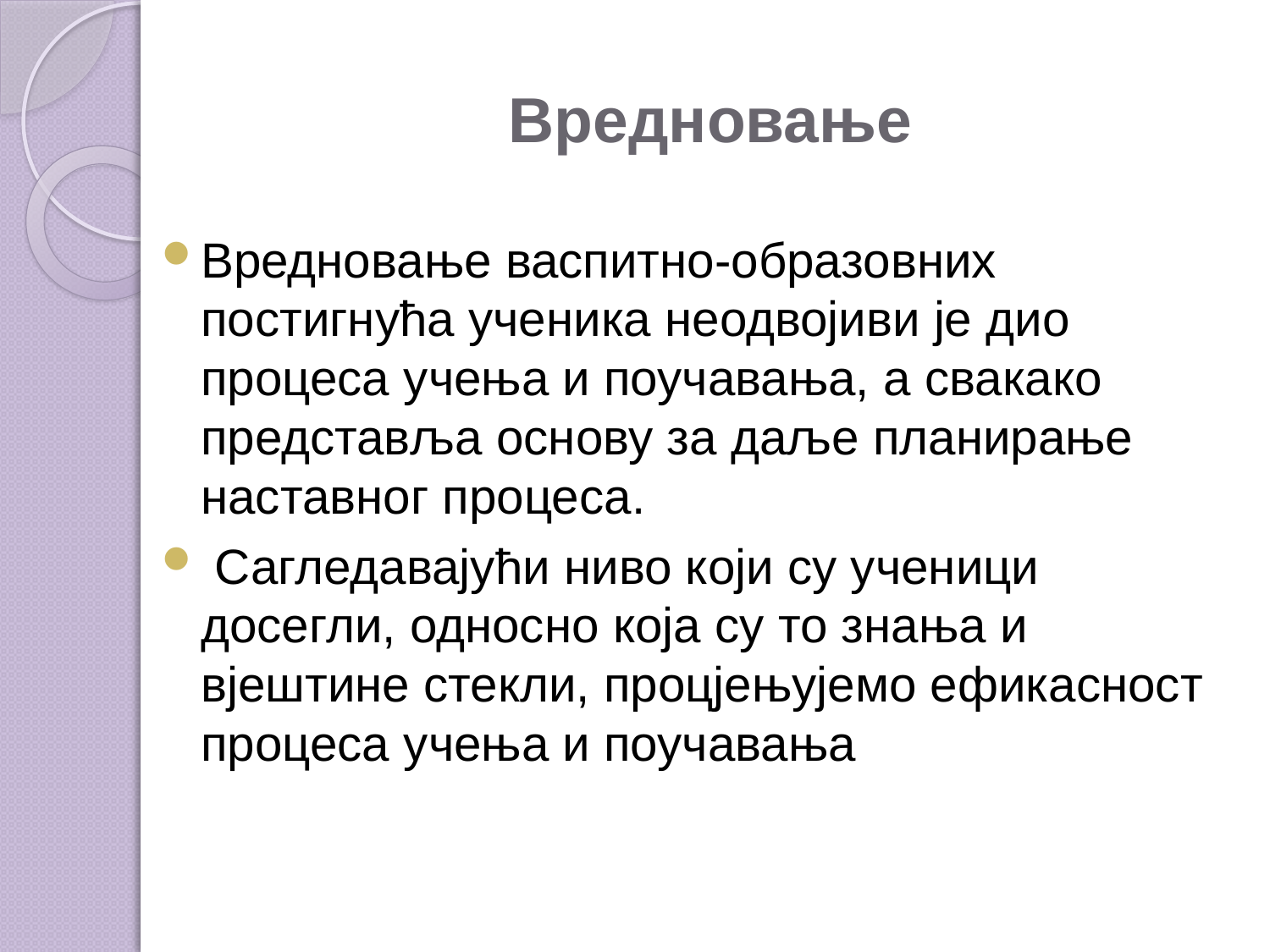

# Вредновање
Вредновање васпитно-образовних постигнућа ученика неодвојиви је дио процеса учења и поучавања, а свакако представља основу за даље планирање наставног процеса.
 Сагледавајући ниво који су ученици досегли, односно која су то знања и вјештине стекли, процјењујемо ефикасност процеса учења и поучавања